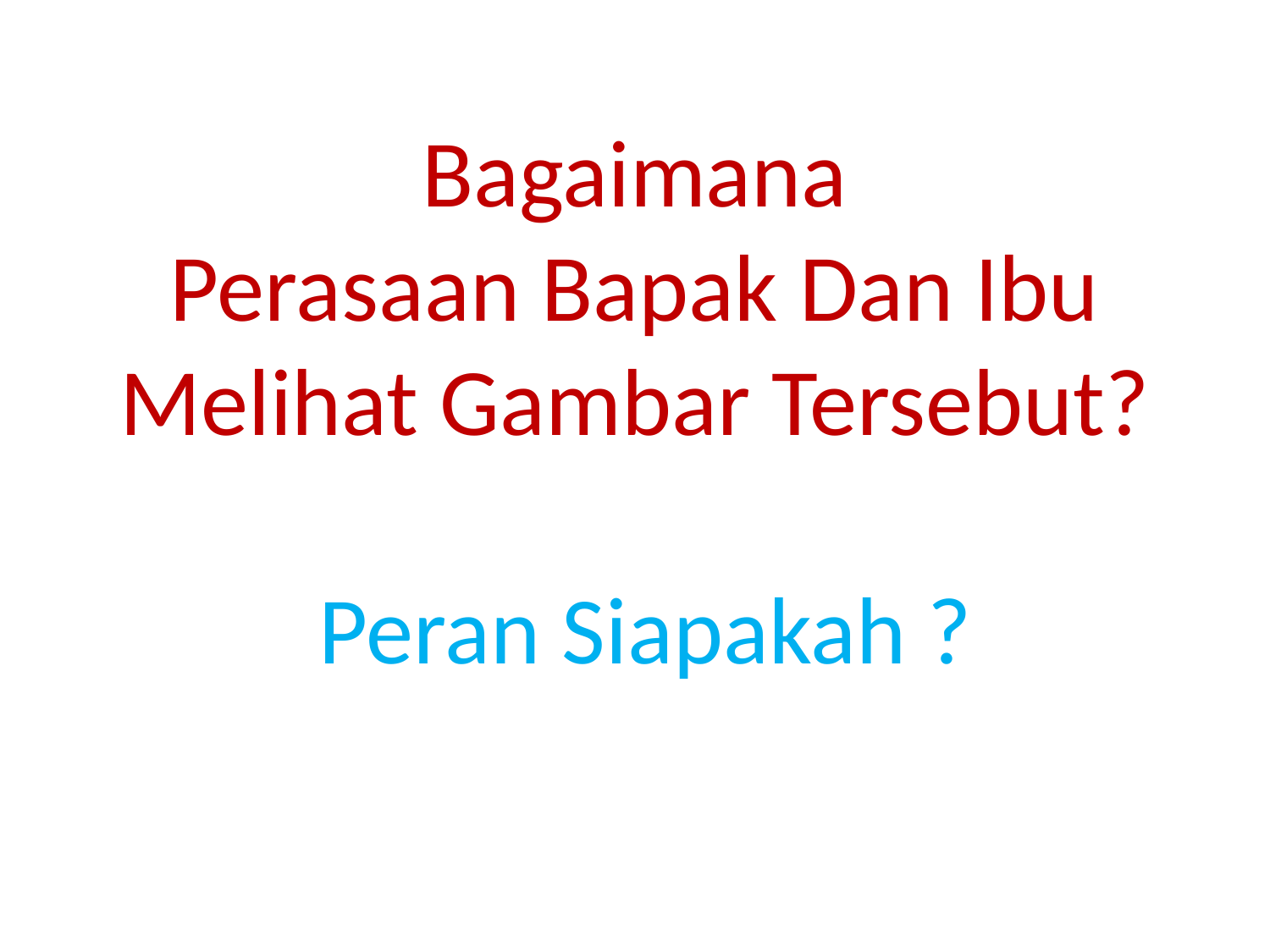

Bagaimana
Perasaan Bapak Dan Ibu
Melihat Gambar Tersebut?

 Peran Siapakah ?